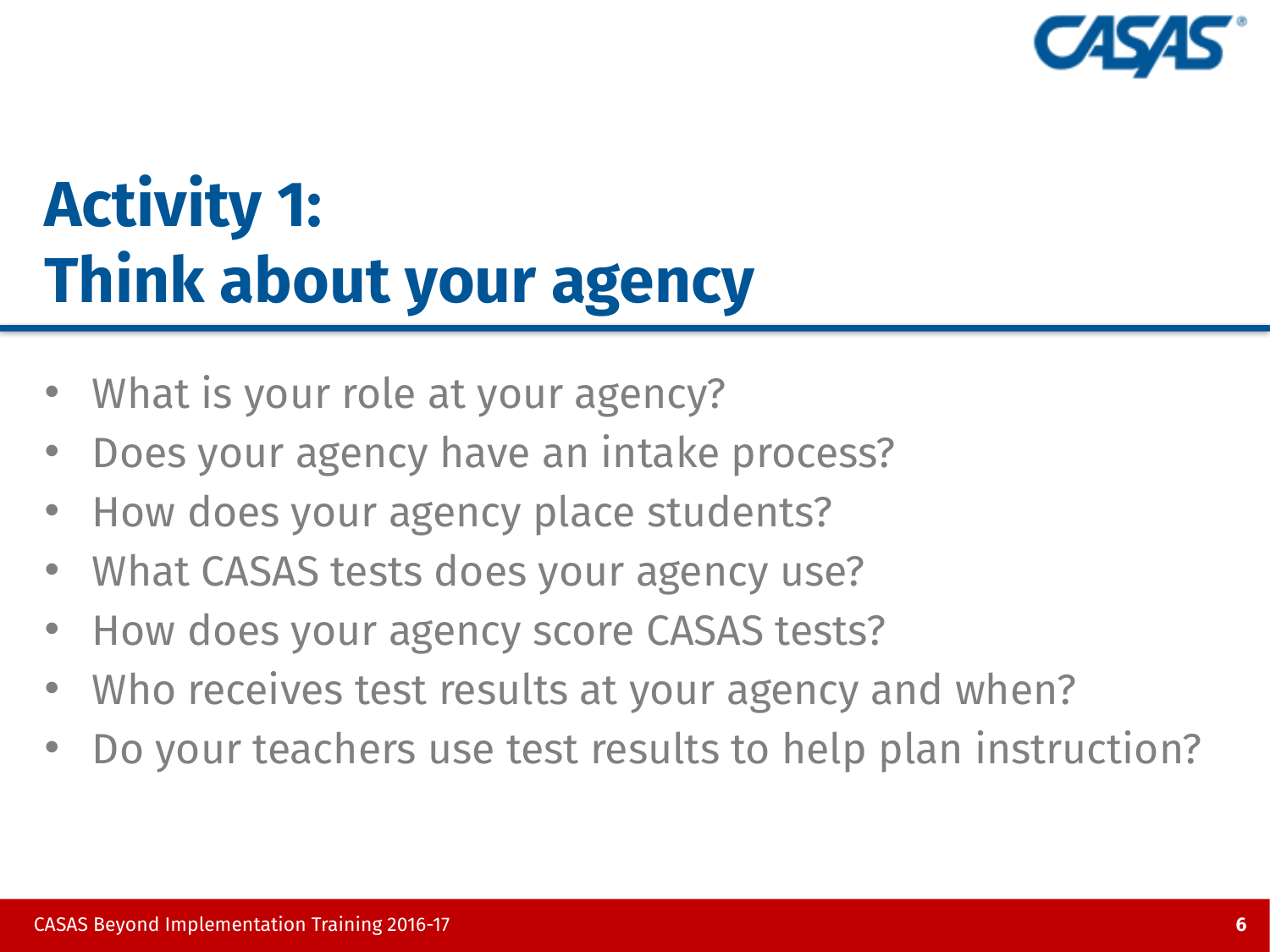

# Activity 1: Think about your agency
What is your role at your agency?
Does your agency have an intake process?
How does your agency place students?
What CASAS tests does your agency use?
How does your agency score CASAS tests?
Who receives test results at your agency and when?
Do your teachers use test results to help plan instruction?

CASAS Beyond Implementation Training 2016-17
6